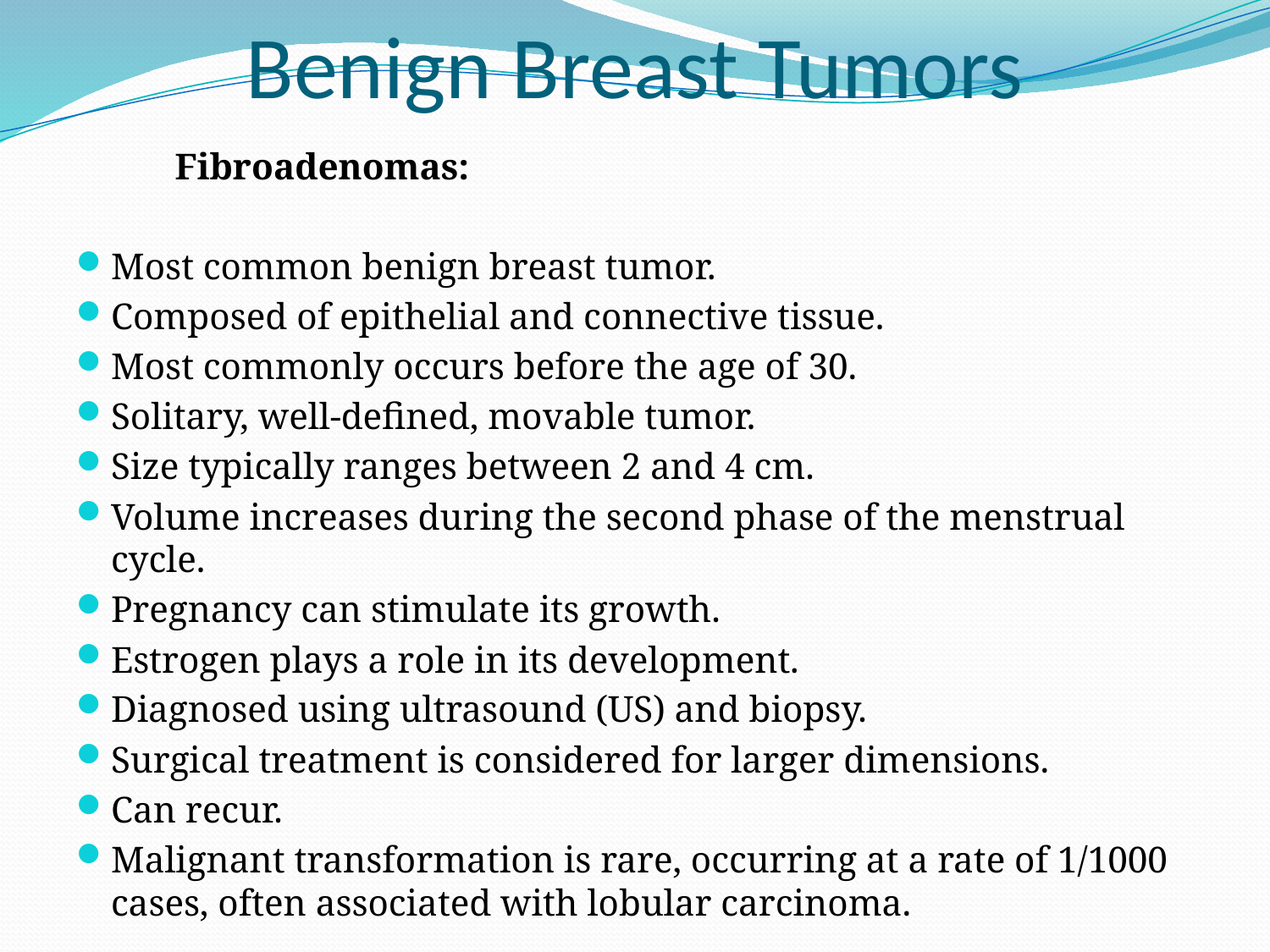

# Benign Breast Tumors
			Fibroadenomas:

Most common benign breast tumor.
Composed of epithelial and connective tissue.
Most commonly occurs before the age of 30.
Solitary, well-defined, movable tumor.
Size typically ranges between 2 and 4 cm.
Volume increases during the second phase of the menstrual cycle.
Pregnancy can stimulate its growth.
Estrogen plays a role in its development.
Diagnosed using ultrasound (US) and biopsy.
Surgical treatment is considered for larger dimensions.
Can recur.
Malignant transformation is rare, occurring at a rate of 1/1000 cases, often associated with lobular carcinoma.